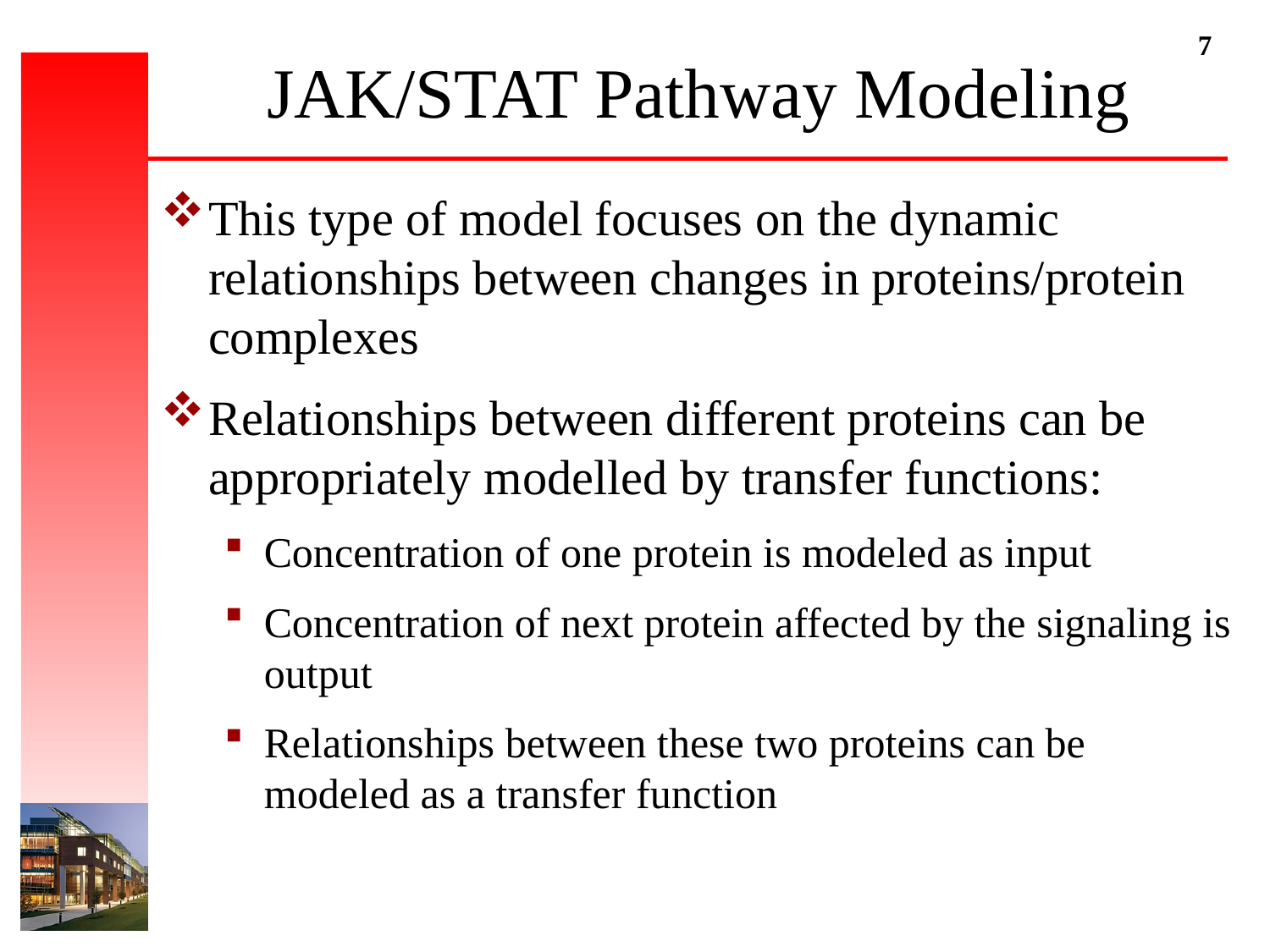

# JAK/STAT Pathway Modeling
This type of model focuses on the dynamic relationships between changes in proteins/protein complexes
Relationships between different proteins can be appropriately modelled by transfer functions:
Concentration of one protein is modeled as input
Concentration of next protein affected by the signaling is output
Relationships between these two proteins can be modeled as a transfer function